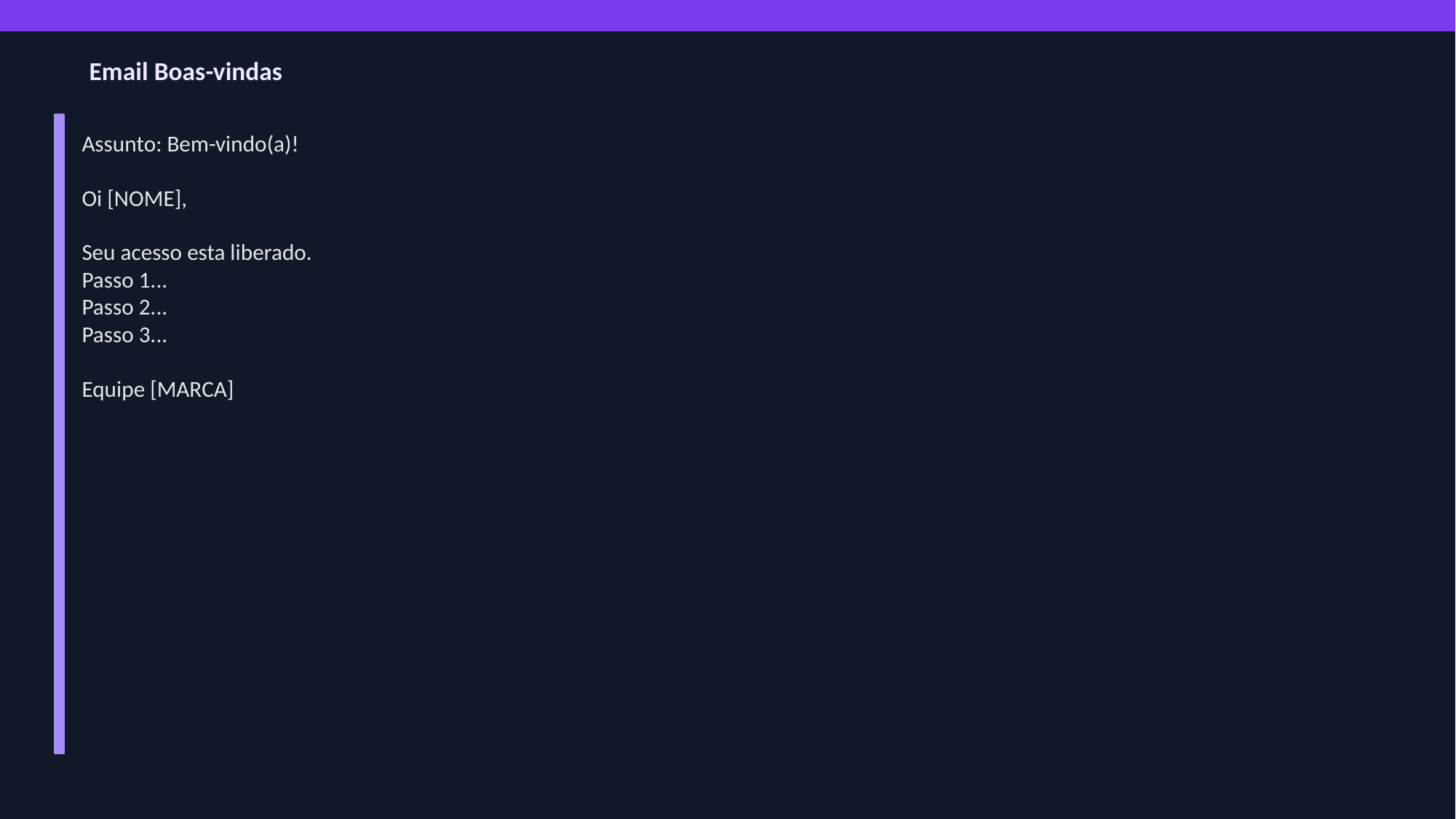

Email Boas-vindas

Assunto: Bem-vindo(a)!

Oi [NOME],

Seu acesso esta liberado.
Passo 1...
Passo 2...
Passo 3...

Equipe [MARCA]